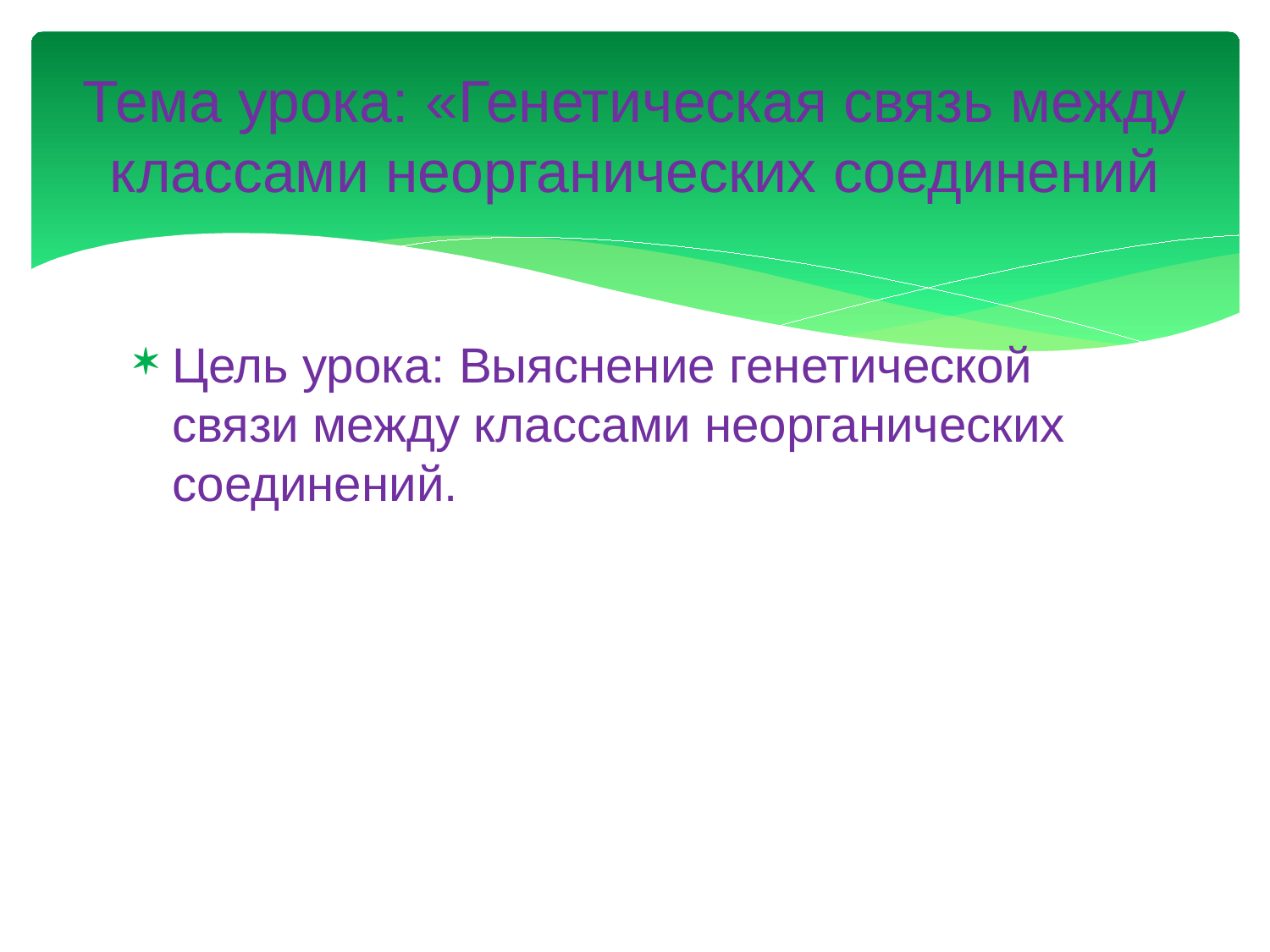

# Тема урока: «Генетическая связь между классами неорганических соединений
Цель урока: Выяснение генетической связи между классами неорганических соединений.